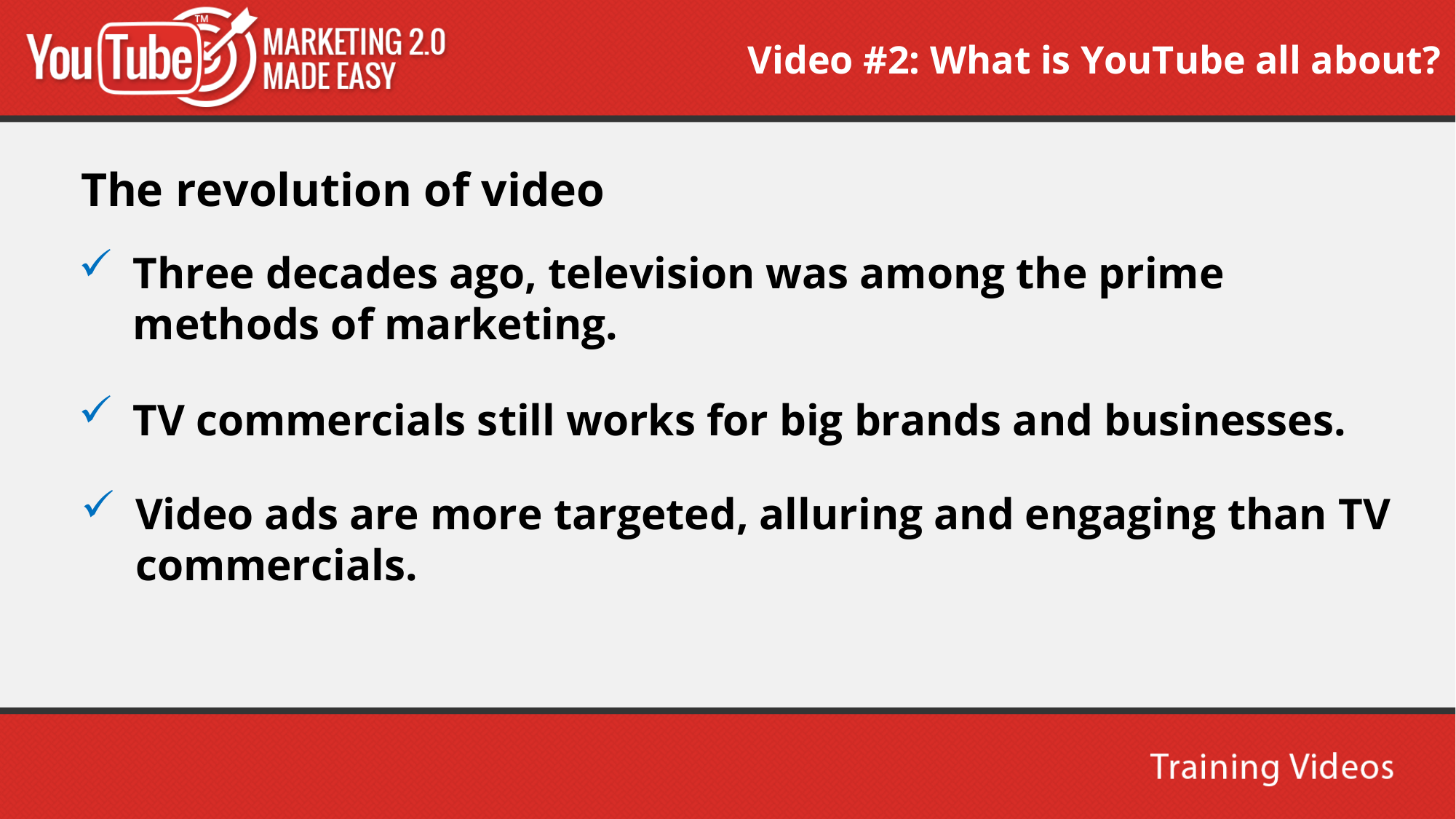

Video #2: What is YouTube all about?
The revolution of video
Three decades ago, television was among the prime methods of marketing.
TV commercials still works for big brands and businesses.
Video ads are more targeted, alluring and engaging than TV commercials.